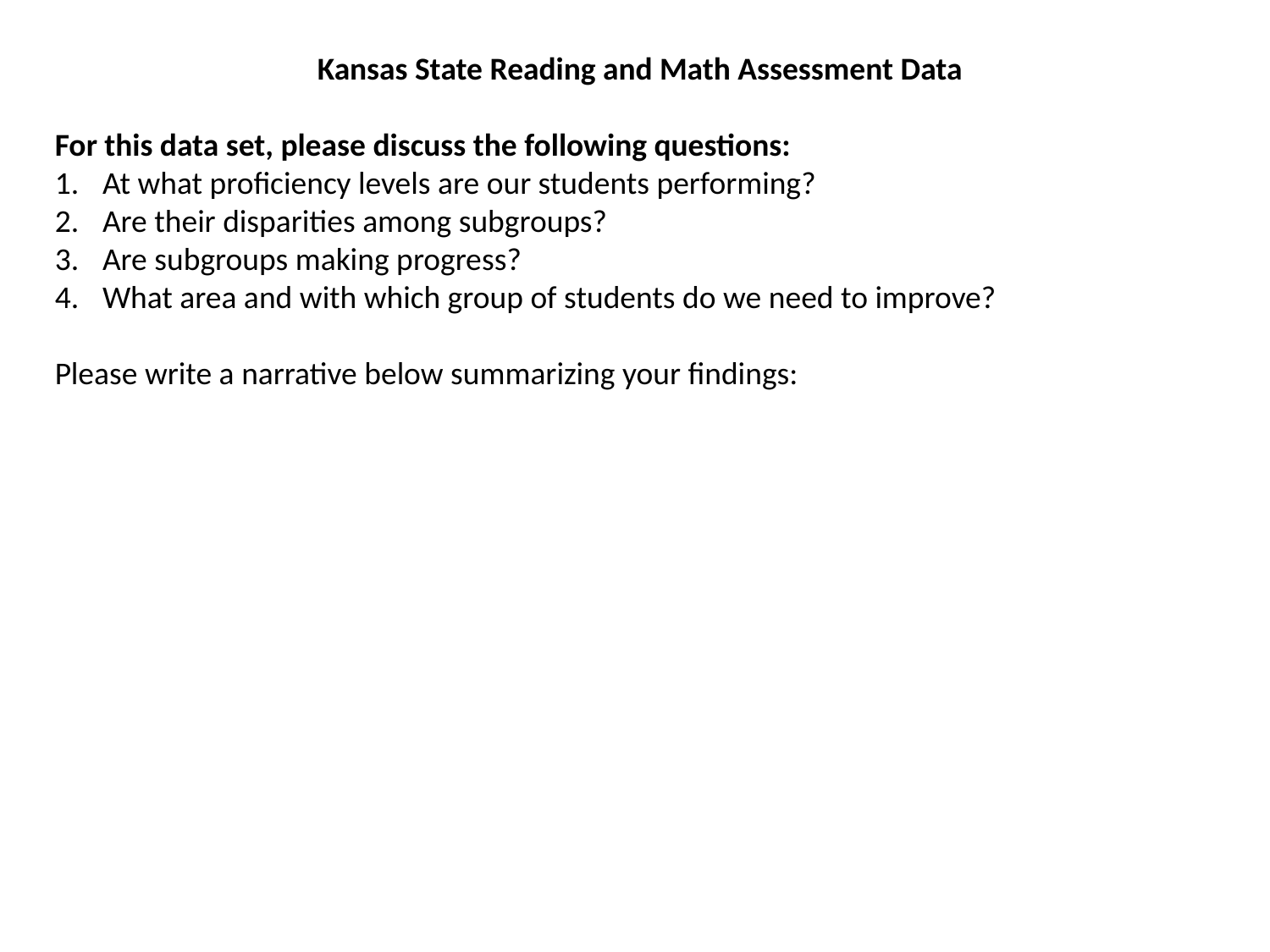

Kansas State Reading and Math Assessment Data

For this data set, please discuss the following questions:
At what proficiency levels are our students performing?
Are their disparities among subgroups?
Are subgroups making progress?
What area and with which group of students do we need to improve?

Please write a narrative below summarizing your findings: